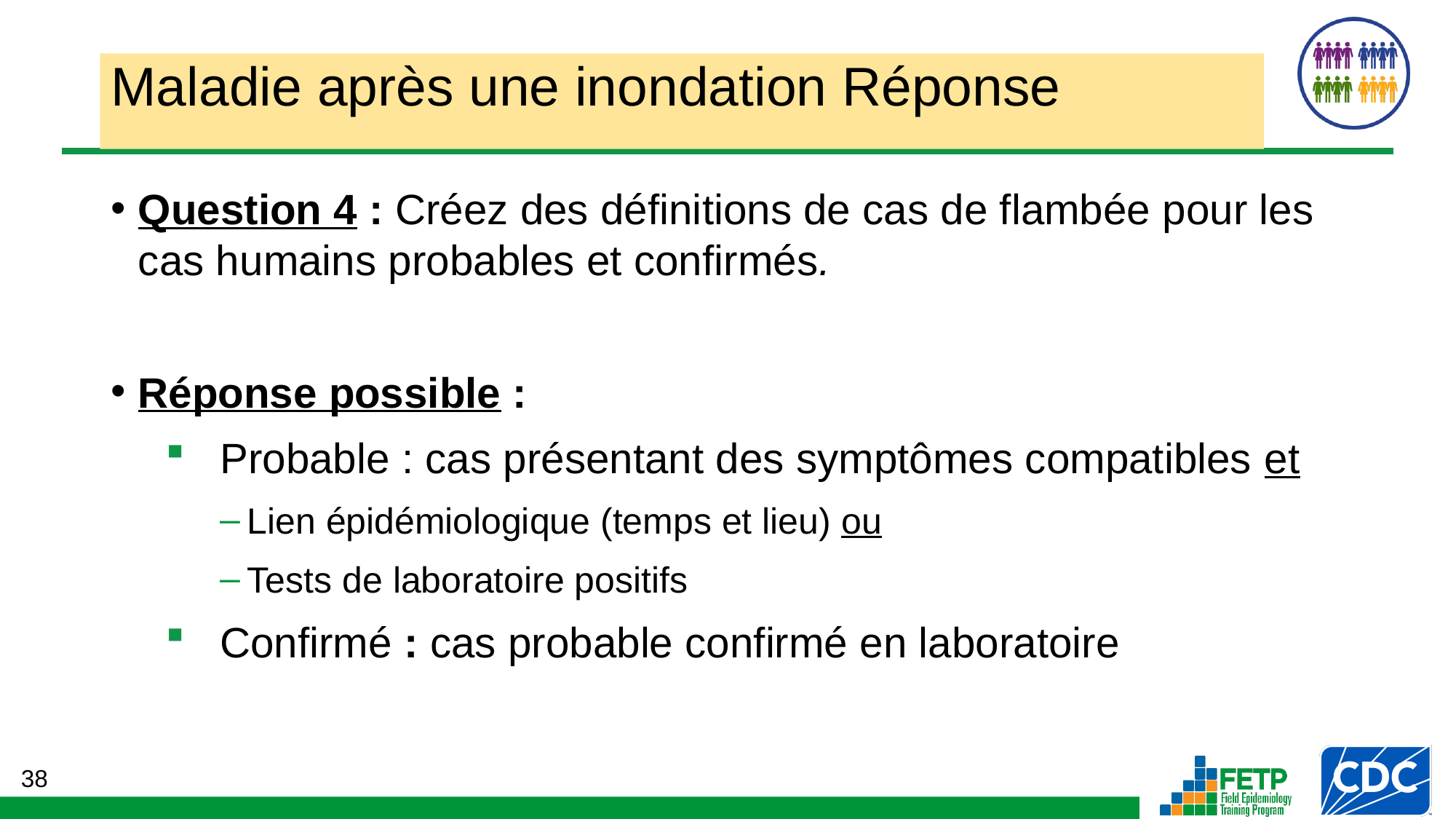

# Maladie après une inondation Réponse
Question 4 : Créez des définitions de cas de flambée pour les cas humains probables et confirmés.

Réponse possible :
Probable : cas présentant des symptômes compatibles et
Lien épidémiologique (temps et lieu) ou
Tests de laboratoire positifs
Confirmé : cas probable confirmé en laboratoire